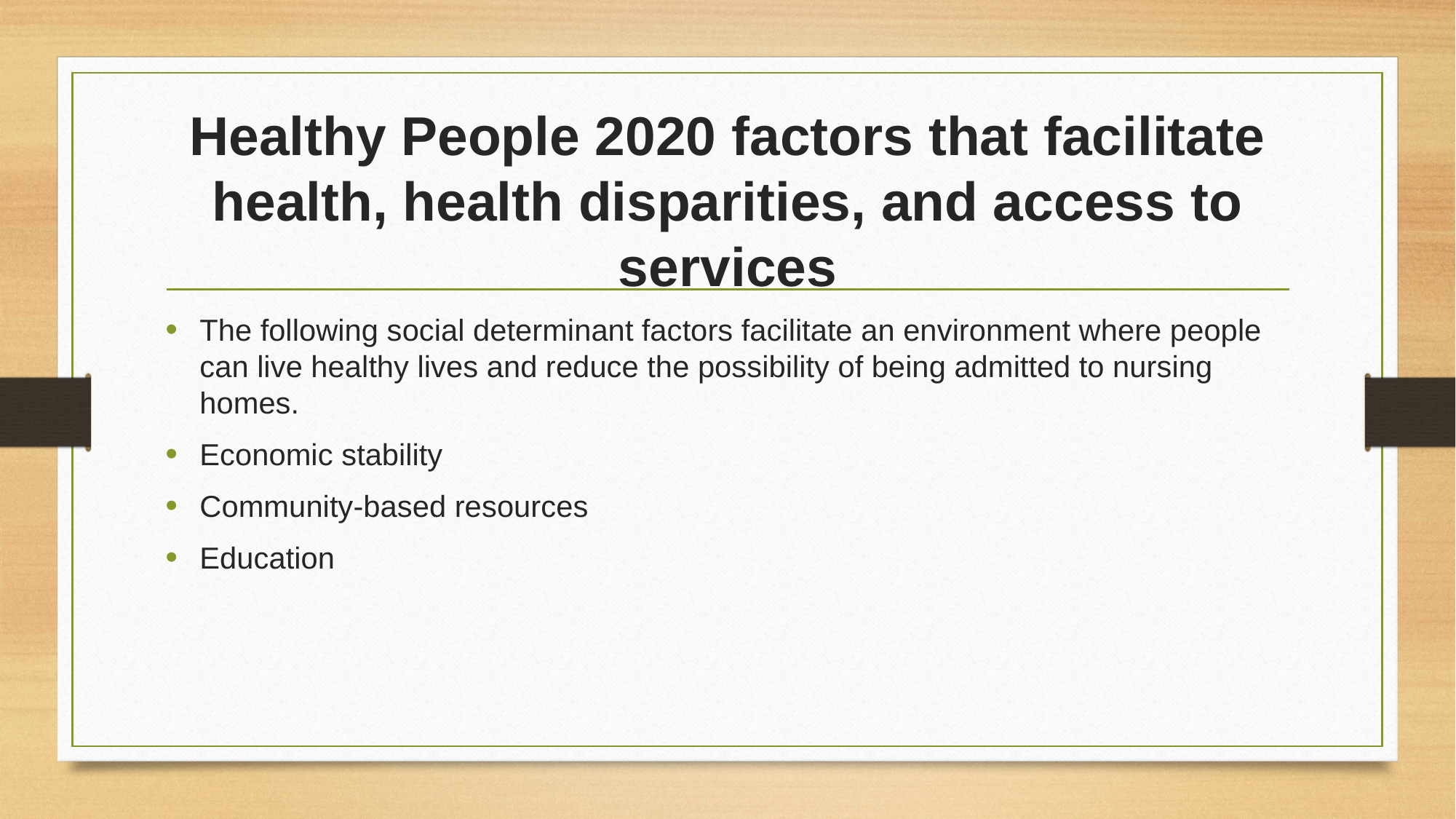

# Healthy People 2020 factors that facilitate health, health disparities, and access to services
The following social determinant factors facilitate an environment where people can live healthy lives and reduce the possibility of being admitted to nursing homes.
Economic stability
Community-based resources
Education